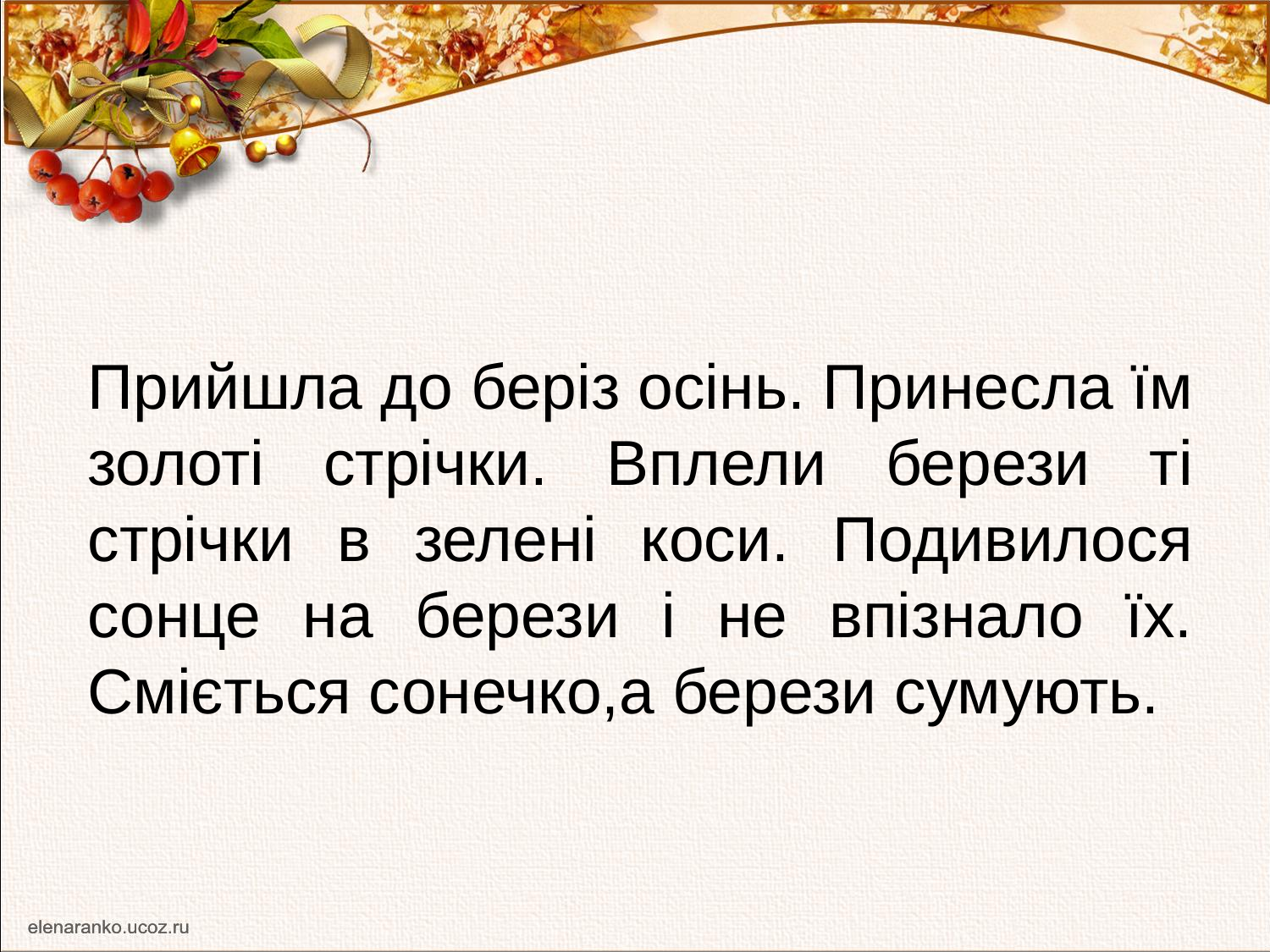

# Прийшла до беріз осінь. Принесла їм золоті стрічки. Вплели берези ті стрічки в зелені коси. Подивилося сонце на берези і не впізнало їх. Сміється сонечко,а берези сумують.